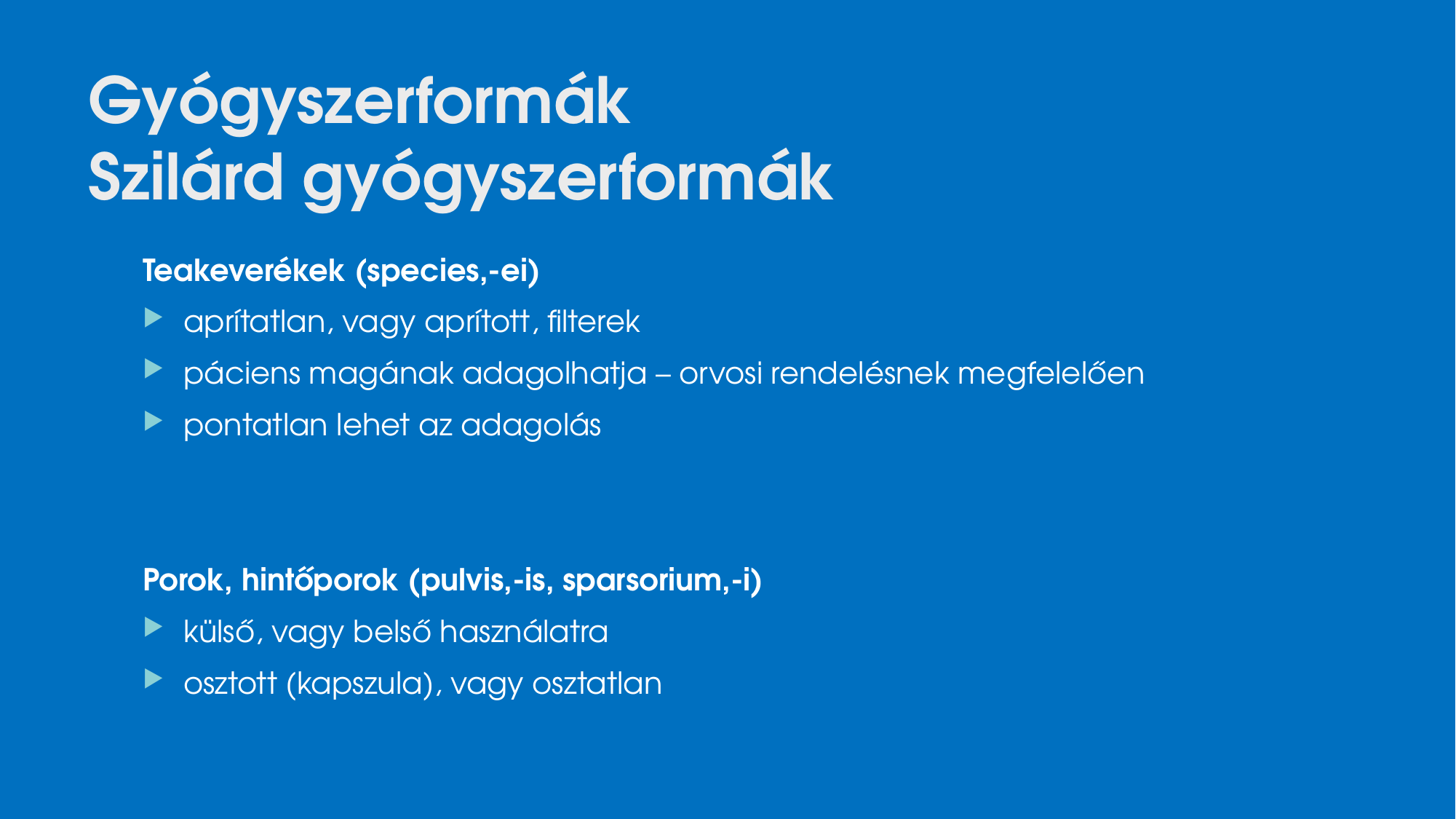

# Gyógyszerformák Szilárd gyógyszerformák
Teakeverékek (species,-ei)
aprítatlan, vagy aprított, filterek
páciens magának adagolhatja – orvosi rendelésnek megfelelően
pontatlan lehet az adagolás

Porok, hintőporok (pulvis,-is, sparsorium,-i)
külső, vagy belső használatra
osztott (kapszula), vagy osztatlan